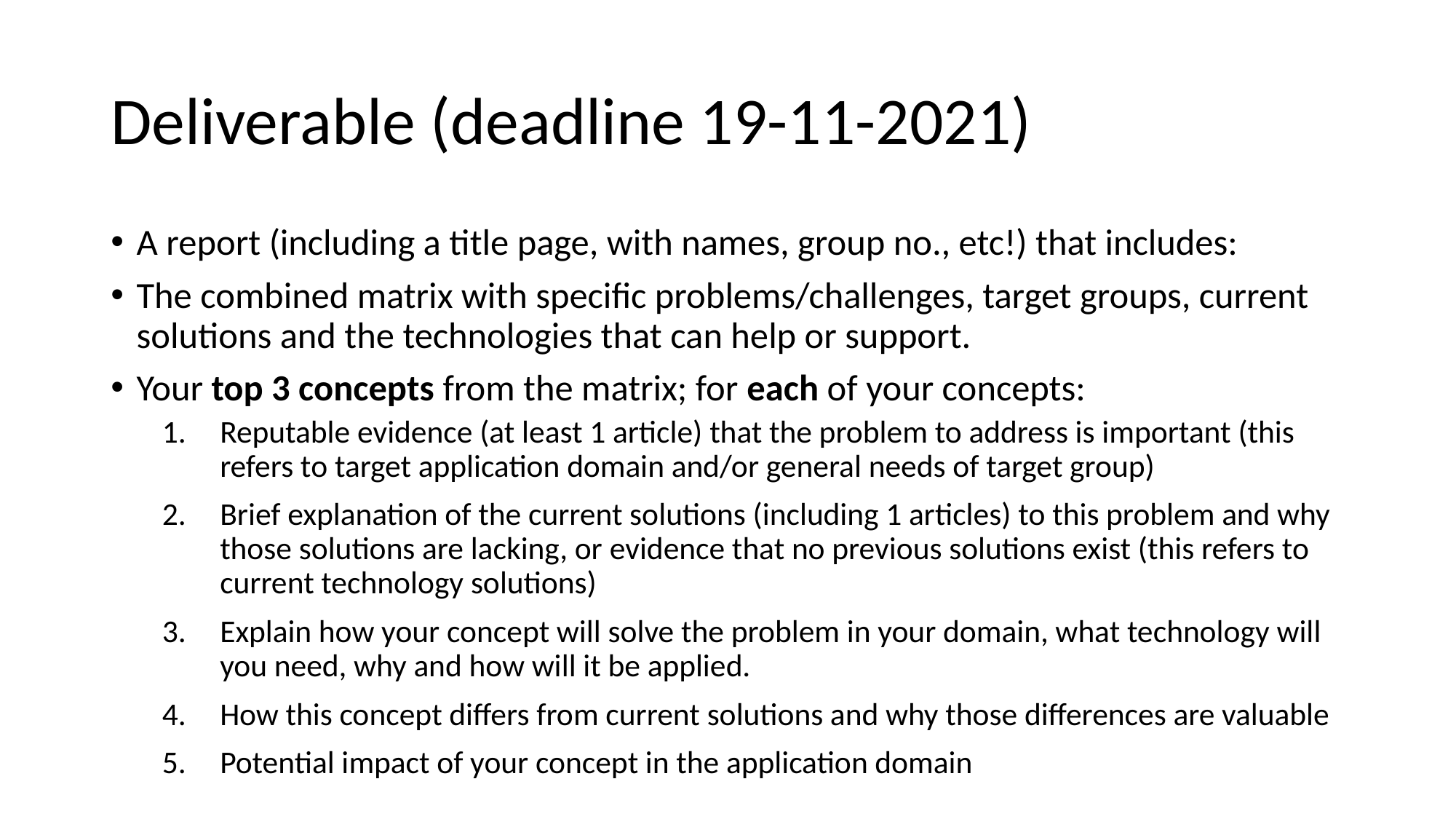

# Deliverable (deadline 19-11-2021)
A report (including a title page, with names, group no., etc!) that includes:
The combined matrix with specific problems/challenges, target groups, current solutions and the technologies that can help or support.
Your top 3 concepts from the matrix; for each of your concepts:
Reputable evidence (at least 1 article) that the problem to address is important (this refers to target application domain and/or general needs of target group)
Brief explanation of the current solutions (including 1 articles) to this problem and why those solutions are lacking, or evidence that no previous solutions exist (this refers to current technology solutions)
Explain how your concept will solve the problem in your domain, what technology will you need, why and how will it be applied.
How this concept differs from current solutions and why those differences are valuable
Potential impact of your concept in the application domain